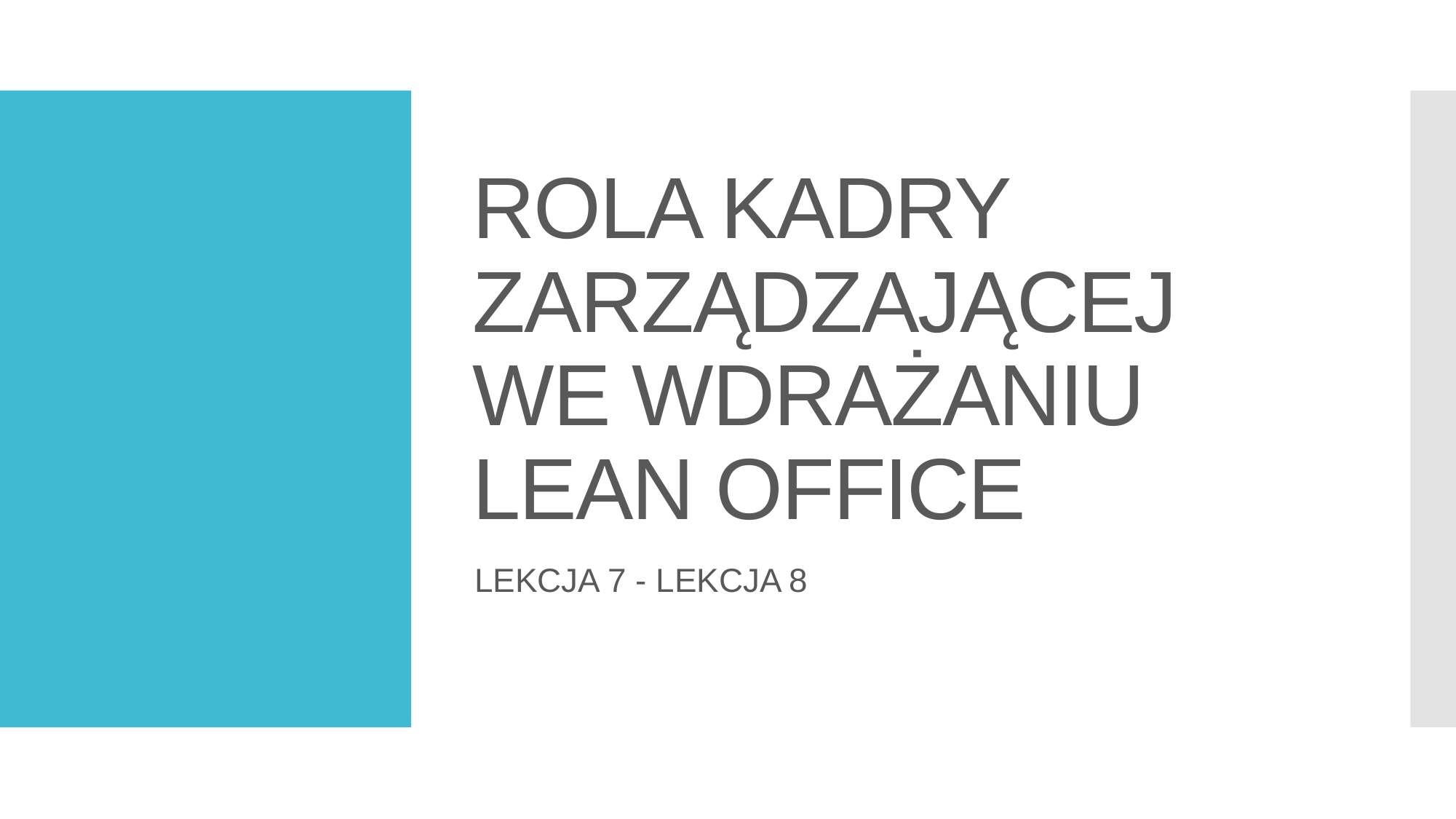

# ROLA KADRY ZARZĄDZAJĄCEJ WE WDRAŻANIU LEAN OFFICE
LEKCJA 7 - LEKCJA 8